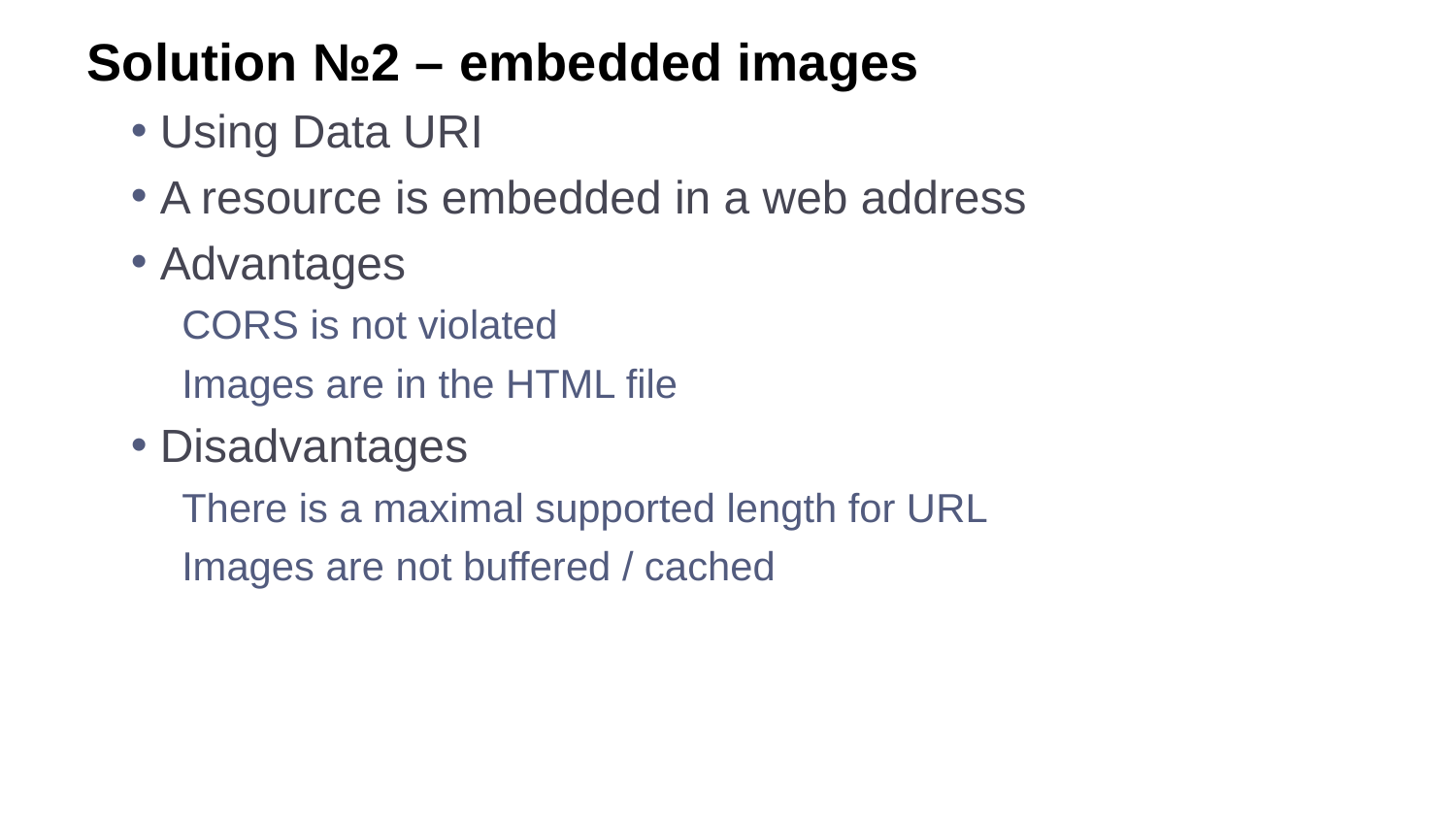

Solution №2 – embedded images
Using Data URI
A resource is embedded in a web address
Advantages
CORS is not violated
Images are in the HTML file
Disadvantages
There is a maximal supported length for URL
Images are not buffered / cached